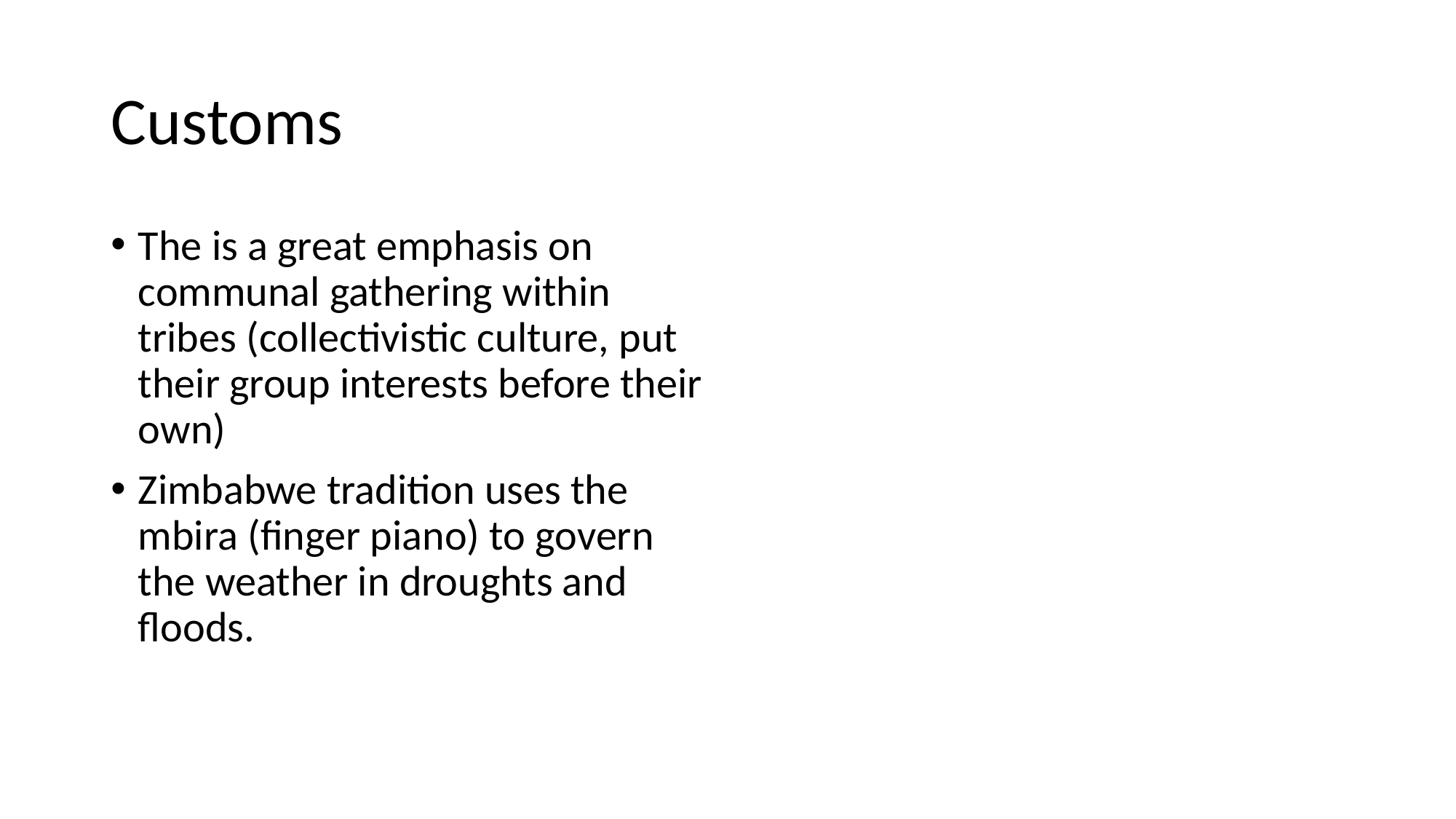

# Customs
The is a great emphasis on communal gathering within tribes (collectivistic culture, put their group interests before their own)
Zimbabwe tradition uses the mbira (finger piano) to govern the weather in droughts and floods.